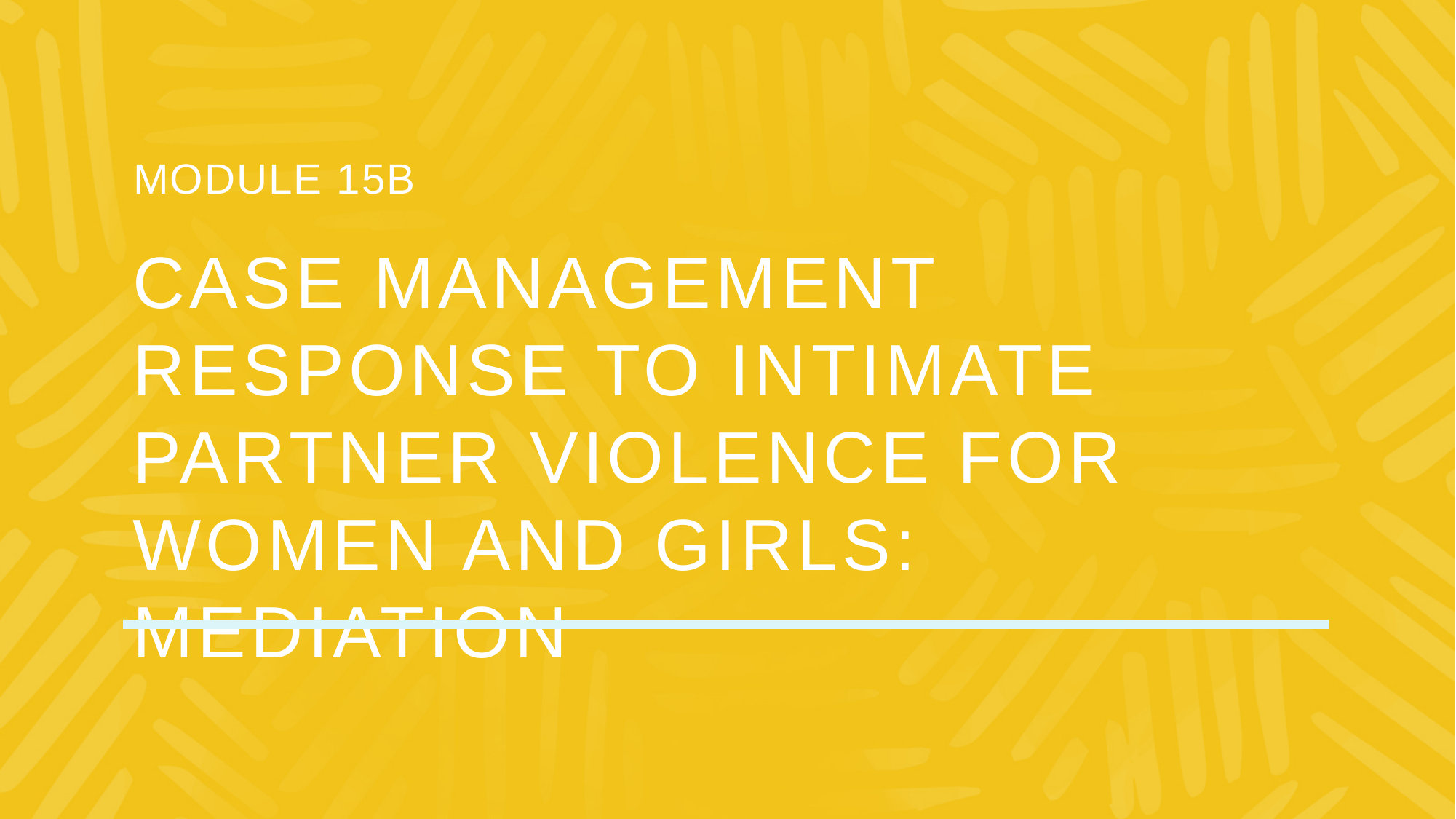

MODULE 15B
# CASE MANAGEMENT response to Intimate partner violence for women and girls: MEDIATION